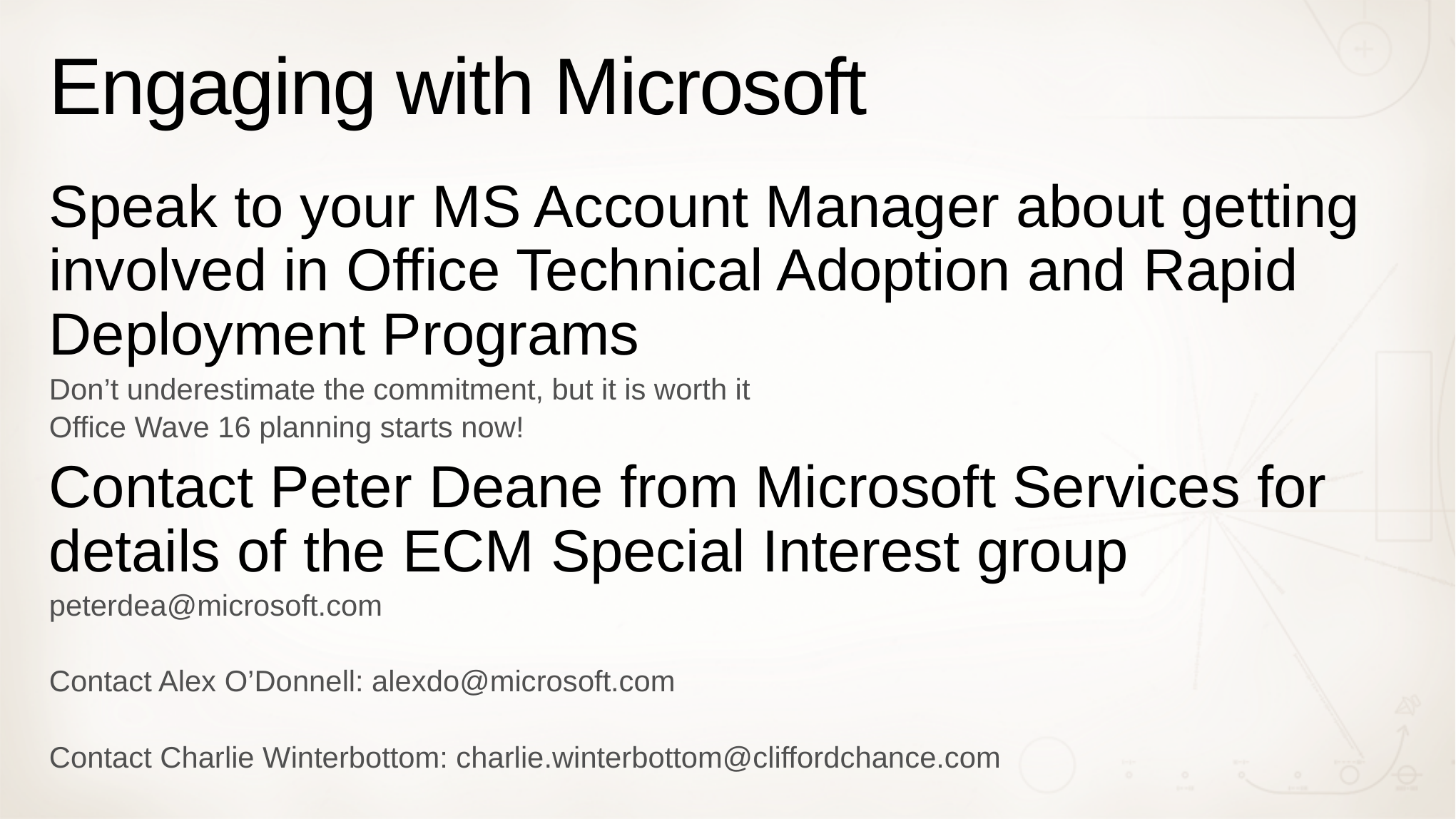

# Engaging with Microsoft
Speak to your MS Account Manager about getting involved in Office Technical Adoption and Rapid Deployment Programs
Don’t underestimate the commitment, but it is worth it
Office Wave 16 planning starts now!
Contact Peter Deane from Microsoft Services for details of the ECM Special Interest group
peterdea@microsoft.com

Contact Alex O’Donnell: alexdo@microsoft.com

Contact Charlie Winterbottom: charlie.winterbottom@cliffordchance.com